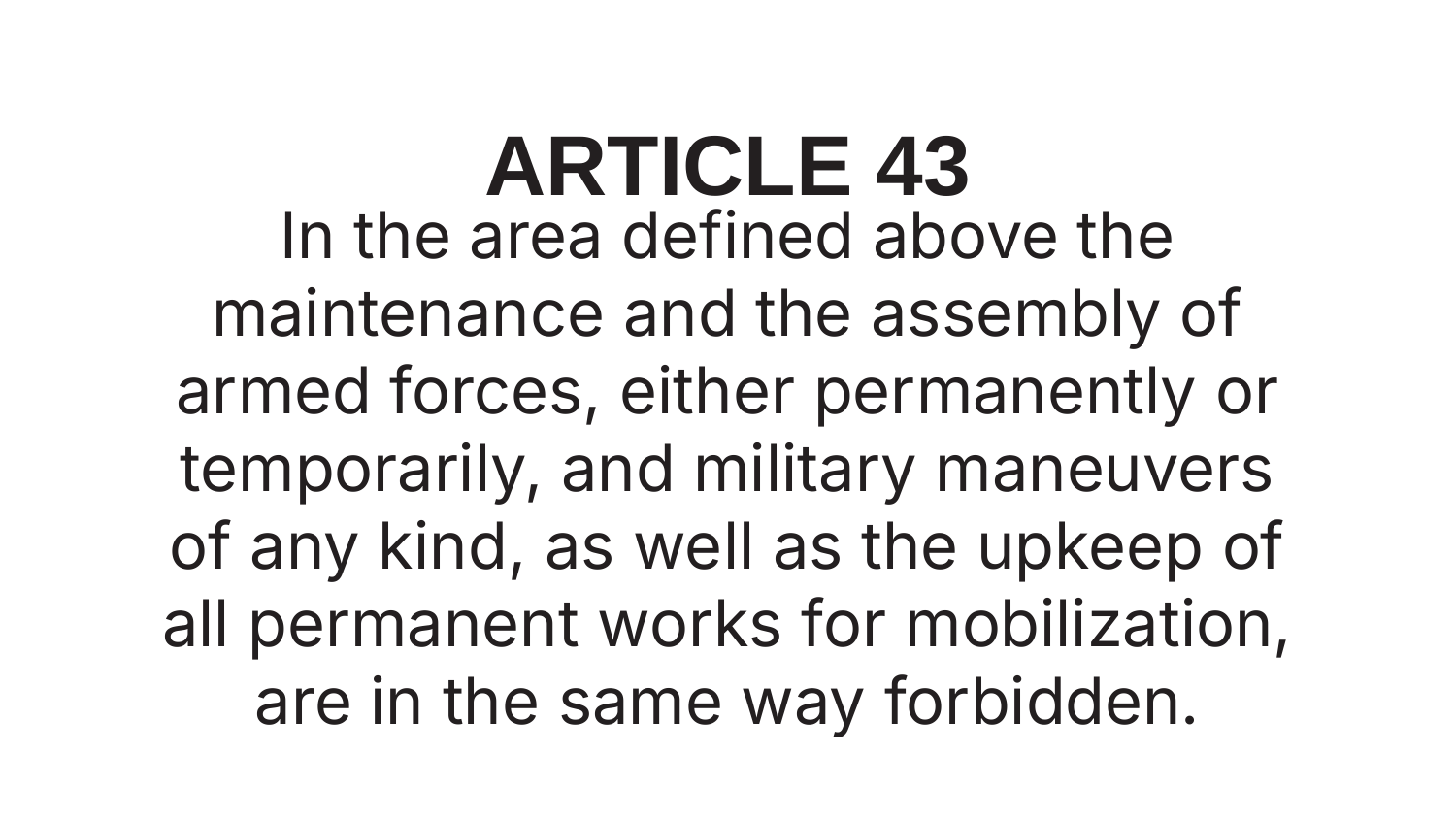

ARTICLE 43
In the area defined above the maintenance and the assembly of armed forces, either permanently or temporarily, and military maneuvers of any kind, as well as the upkeep of all permanent works for mobilization, are in the same way forbidden.